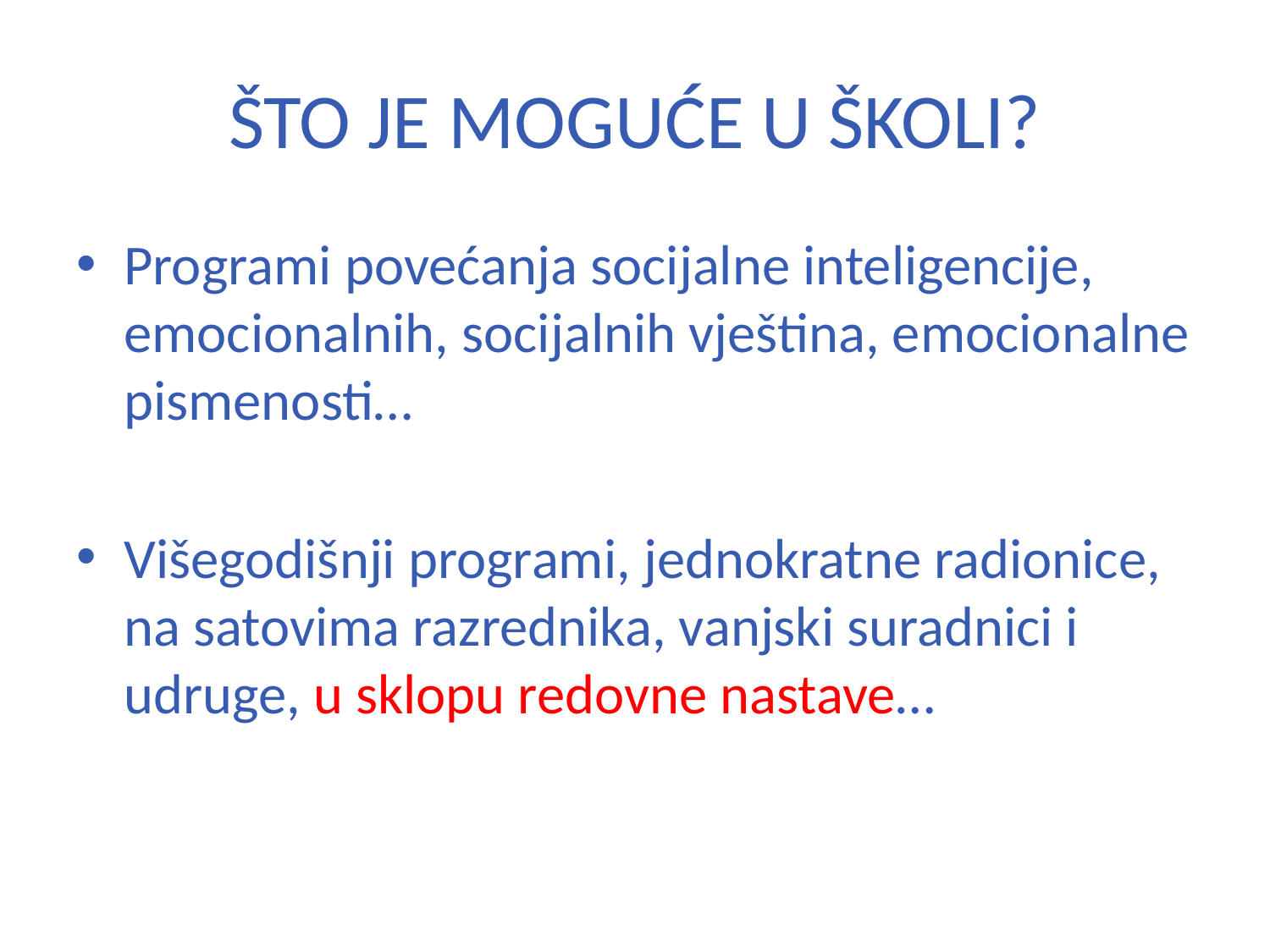

# ŠTO JE MOGUĆE U ŠKOLI?
Programi povećanja socijalne inteligencije, emocionalnih, socijalnih vještina, emocionalne pismenosti…

Višegodišnji programi, jednokratne radionice, na satovima razrednika, vanjski suradnici i udruge, u sklopu redovne nastave…